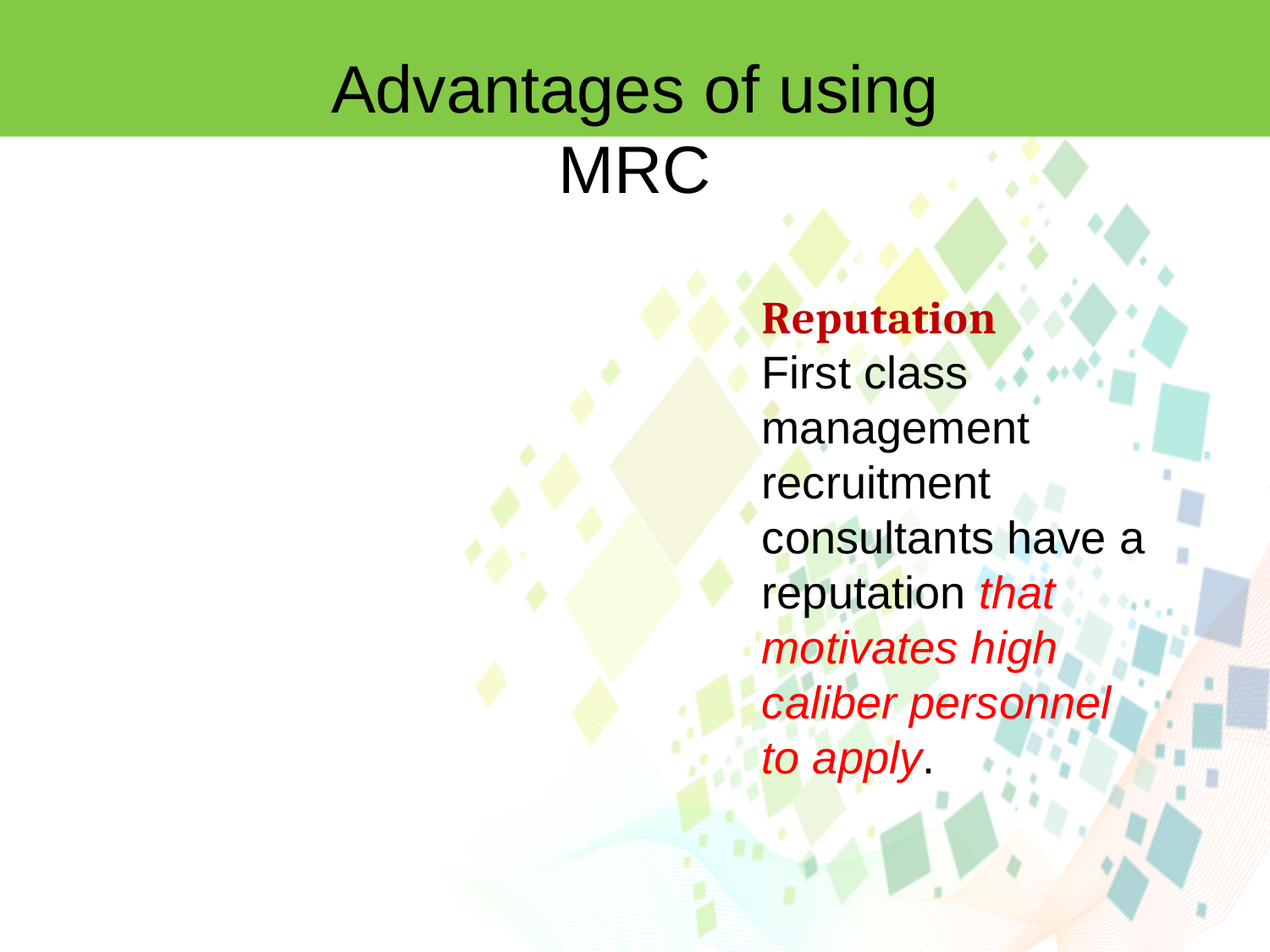

Advantages of using MRC
Reputation
First class management recruitment consultants have a reputation that motivates high caliber personnel to apply.